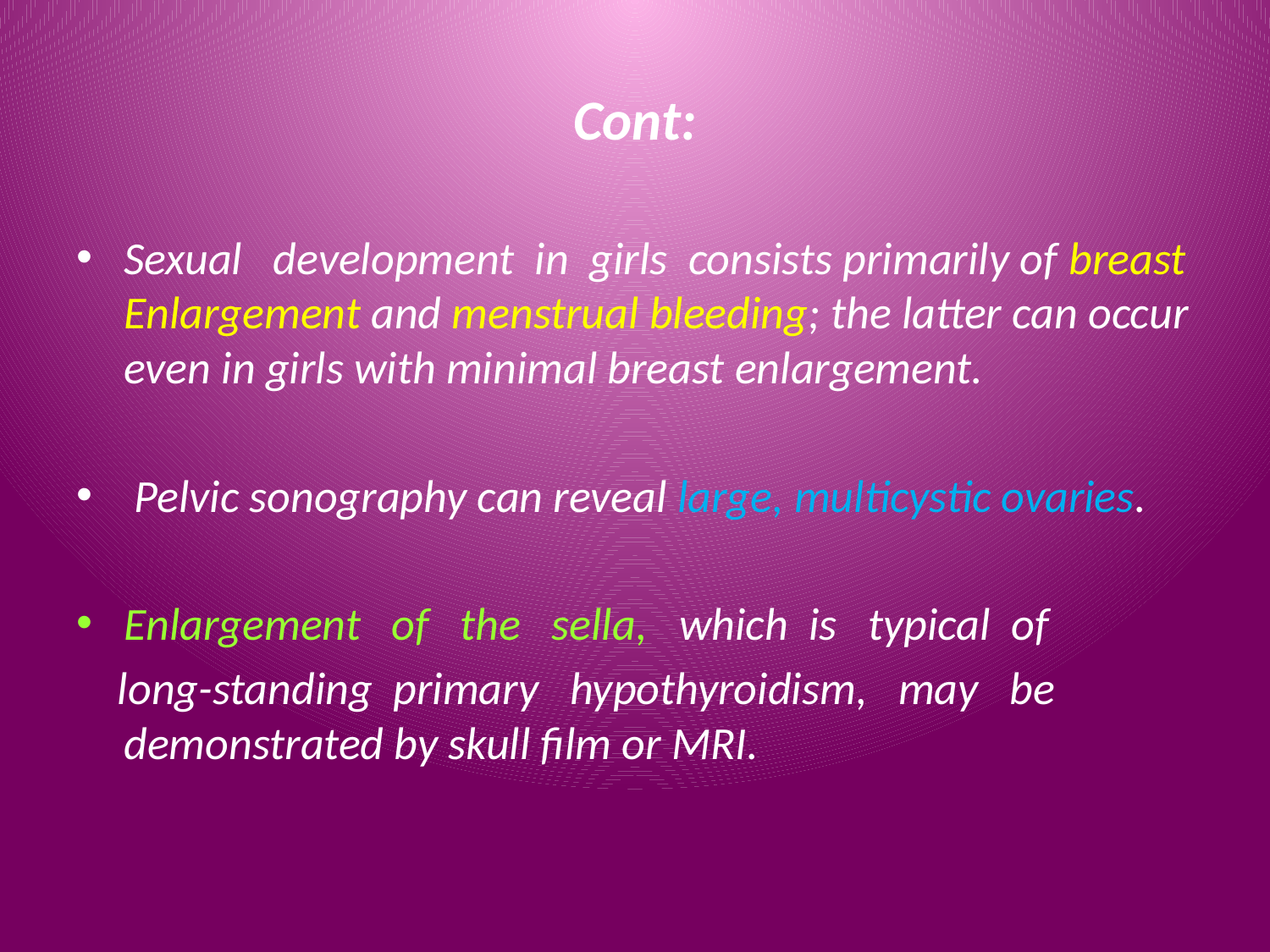

# Cont:
Sexual   development  in  girls  consists primarily of breast Enlargement and menstrual bleeding; the latter can occur even in girls with minimal breast enlargement.

 Pelvic sonography can reveal large, multicystic ovaries.

Enlargement   of   the   sella,   which  is   typical  of
    long-standing  primary   hypothyroidism,   may   be demonstrated by skull film or MRI.